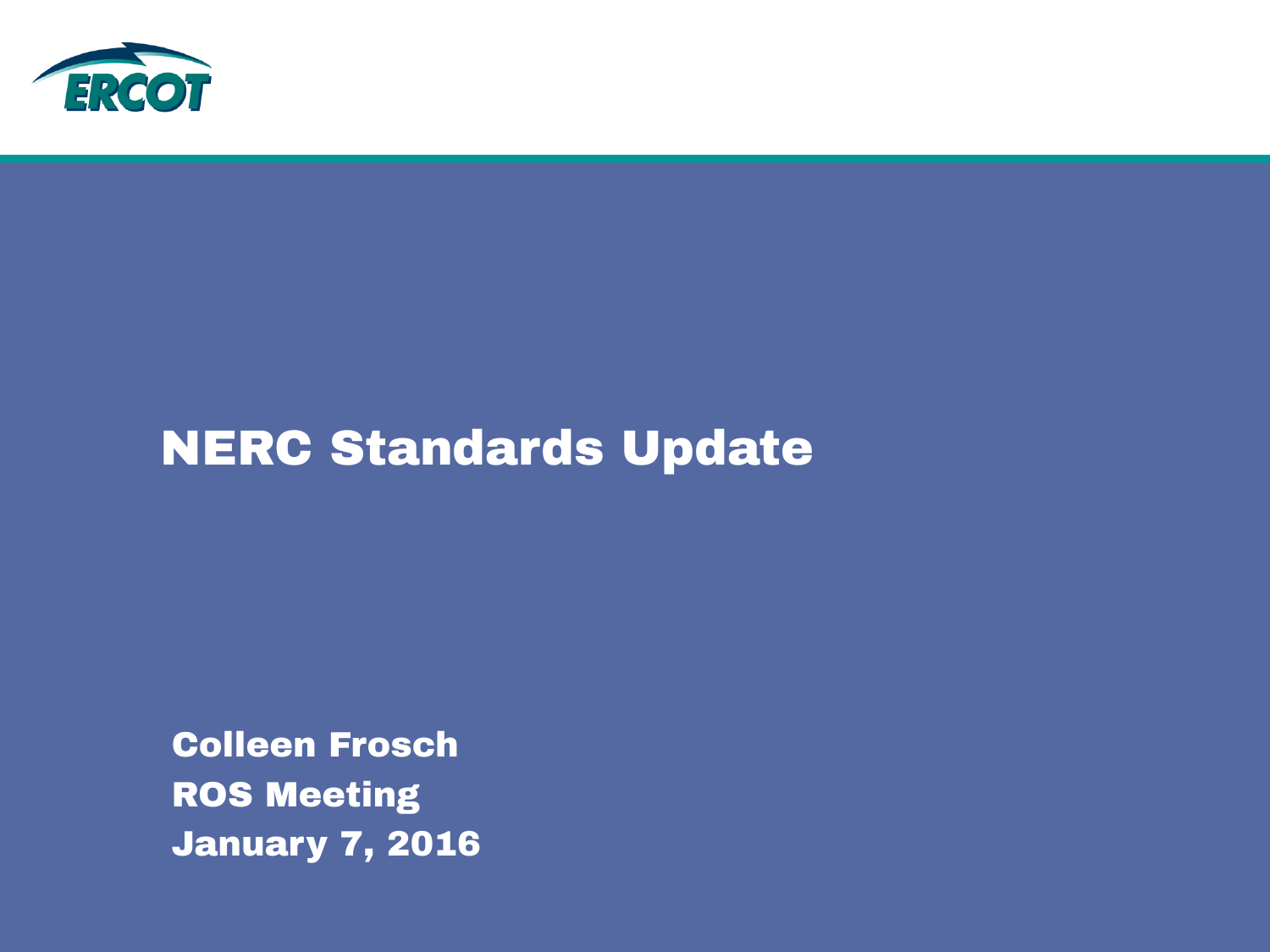

# NERC Standards Update

Colleen Frosch
ROS Meeting
January 7, 2016